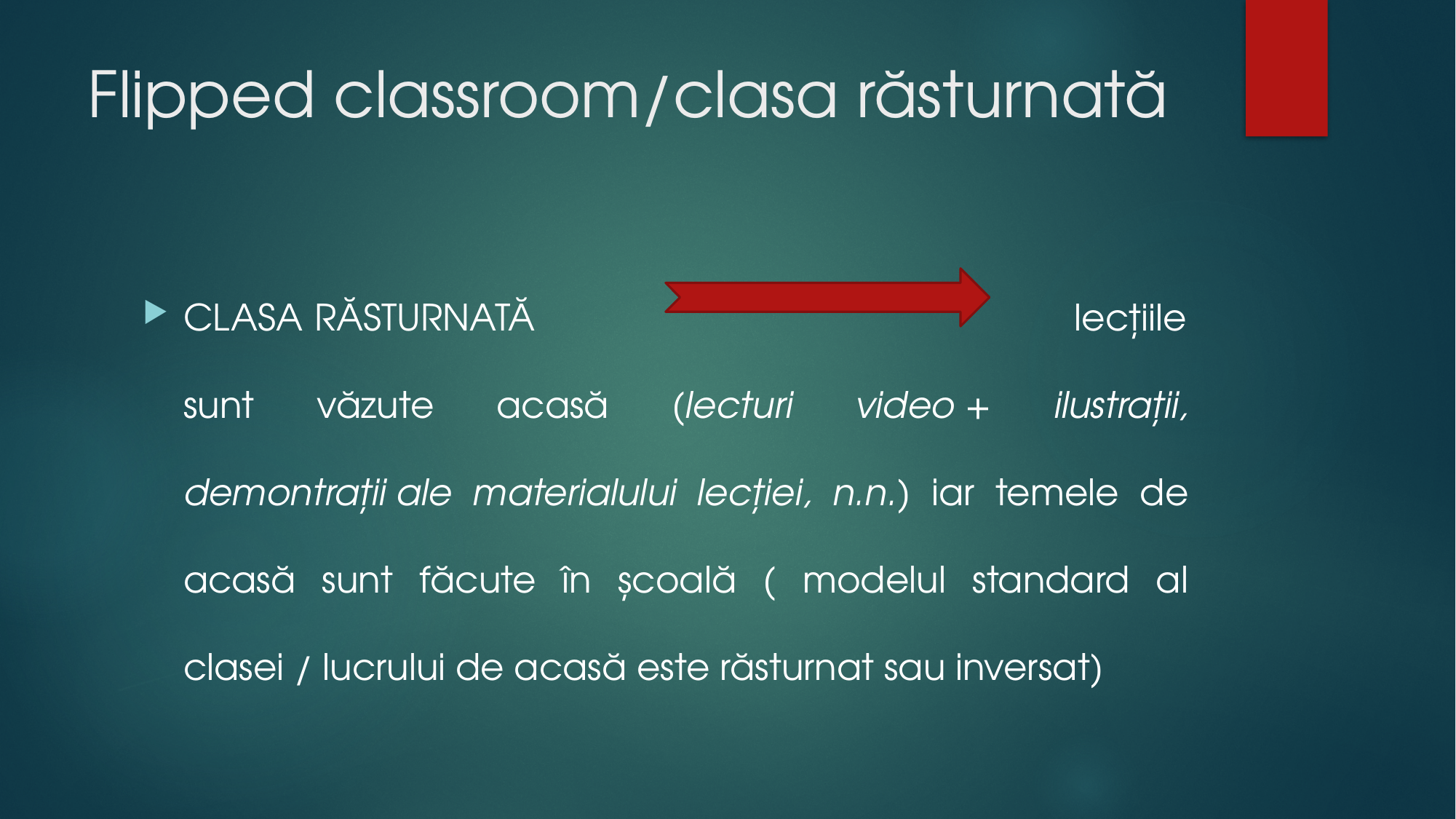

# Flipped classroom/clasa răsturnată
CLASA RĂSTURNATĂ                                                lecțiile sunt văzute acasă (lecturi video + ilustrații, demontrații ale materialului lecției, n.n.) iar temele de acasă sunt făcute în școală ( modelul standard al clasei / lucrului de acasă este răsturnat sau inversat)